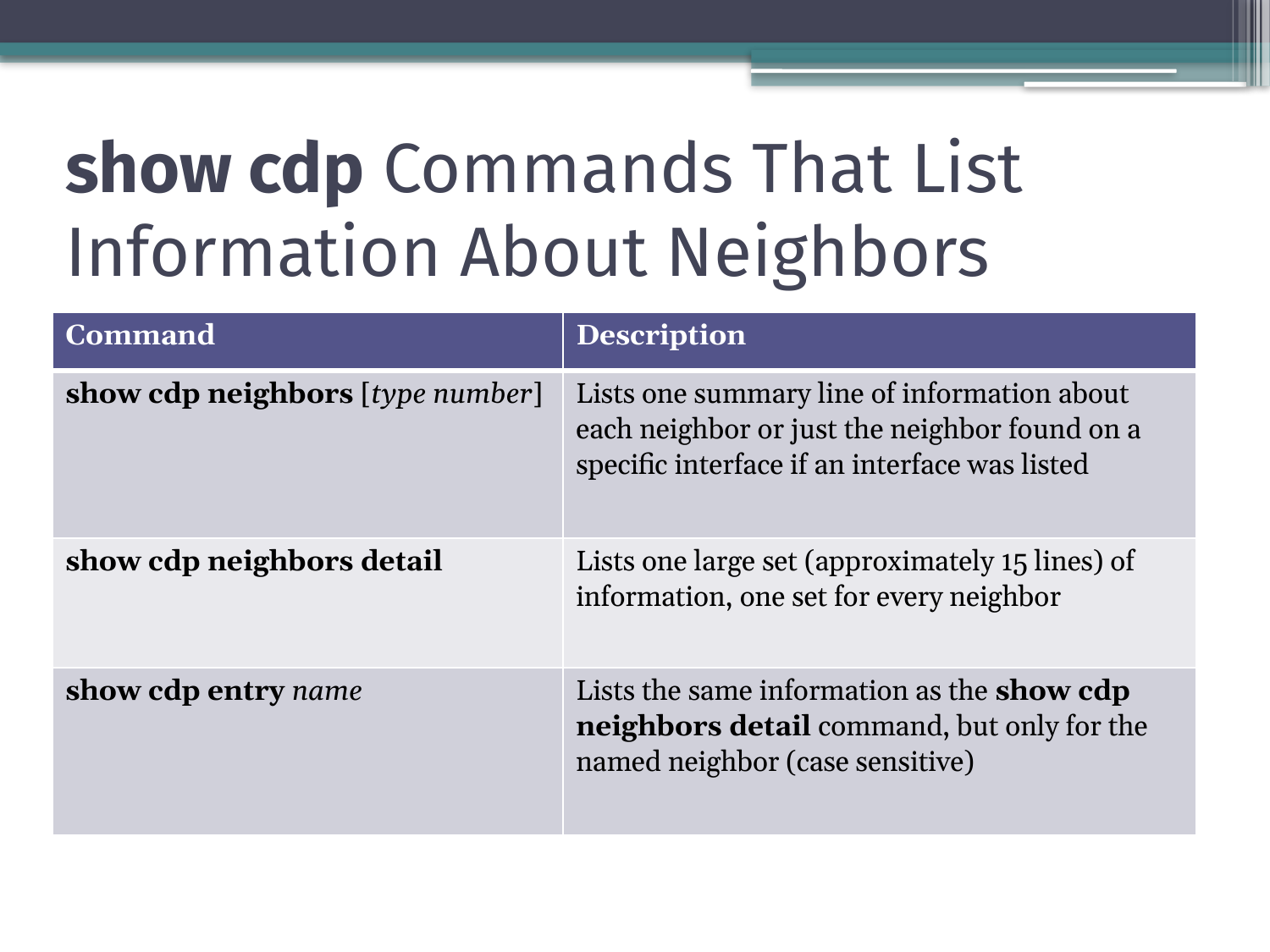

# show cdp Commands That List Information About Neighbors
| Command | Description |
| --- | --- |
| show cdp neighbors [type number] | Lists one summary line of information about each neighbor or just the neighbor found on a specific interface if an interface was listed |
| show cdp neighbors detail | Lists one large set (approximately 15 lines) of information, one set for every neighbor |
| show cdp entry name | Lists the same information as the show cdp neighbors detail command, but only for the named neighbor (case sensitive) |